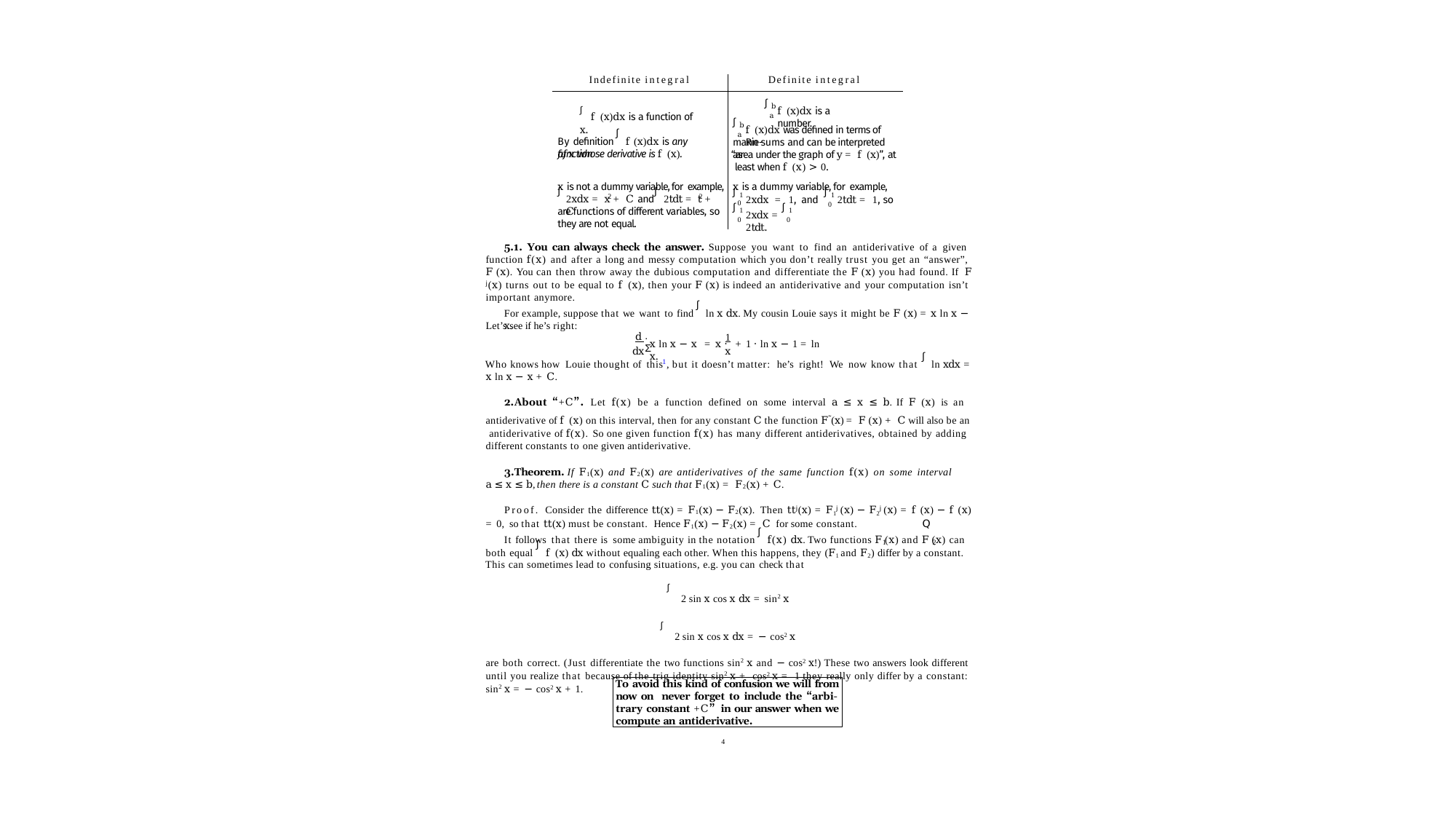

Indefinite integral
Definite integral

∫
b
∫ f (x)dx is a function of x.
f (x)dx is a number.

a
∫
b
f (x)dx was defined in terms of Rie-

∫
a
By definition	f (x)dx is any function
mann sums and can be interpreted as
of x whose derivative is f (x).
“area under the graph of y = f (x)”, at  least when f (x) > 0.

x is not a dummy variable, for example,
x is a dummy variable, for example,
∫
∫
∫	∫
1	1
2	2
2xdx = x + C and	2tdt = t + C
2xdx  = 1,  and	2tdt = 1, so
0
1
0
0
∫
∫
are functions of different variables, so
1
2xdx =	2tdt.
0
they are not equal.
5.1. You can always check the answer. Suppose you want to find an antiderivative of a given  function f(x) and after a long and messy computation which you don’t really trust you get an “answer”,  F (x). You can then throw away the dubious computation and differentiate the F (x) you had found. If  F j(x) turns out to be equal to f (x), then your F (x) is indeed an antiderivative and your computation isn’t  important anymore.
∫
For example, suppose that we  want to find	ln x dx. My cousin Louie says it might be F (x) = x ln x − x.
Let’s see if he’s right:
d  dx
.	Σ
1
x ln x − x  = x ·	+ 1 · ln x − 1 = ln x.
x
∫
1
Who knows how  Louie thought of  this , but it doesn’t matter:  he’s  right!  We  now know that	ln xdx =
x ln x − x + C.
About “+C”. Let f(x) be a function defined on some interval a ≤ x ≤ b. If F (x) is an  antiderivative of f (x) on this interval, then for any constant C the function F˜(x) = F (x) + C will also be an  antiderivative of f(x). So one given function f(x) has many different antiderivatives, obtained by adding  different constants to one given antiderivative.

Theorem. If F1(x) and F2(x) are antiderivatives of the same function f(x) on some interval
a ≤ x ≤ b, then there is a constant C such that F1(x) = F2(x) + C.
Proof. Consider the difference tt(x) = F1(x) − F2(x). Then ttj(x) = F1j (x) − F2j (x) = f (x) − f (x) = 0,  so that tt(x) must be constant.  Hence F1(x) − F2(x) = C  for some constant.	Q
∫
It follows  that there is  some ambiguity in the notation	f(x) dx. Two functions F (x) and F (x) can
∫
1	2
both equal	f (x) dx without equaling each other. When this happens, they (F1 and F2) differ by a constant.
This can sometimes lead to confusing situations, e.g. you can check that

∫ 2 sin x cos x dx = sin2 x
∫ 2 sin x cos x dx = − cos2 x
are both correct. (Just differentiate the two functions sin2 x and − cos2 x!) These two answers look different  until you realize that because of the trig identity sin2 x + cos2 x = 1 they really only differ by a constant:  sin2 x = − cos2 x + 1.
To avoid this kind of confusion we will from  now on  never forget to include the “arbi-  trary constant +C” in our answer when we  compute an antiderivative.
4